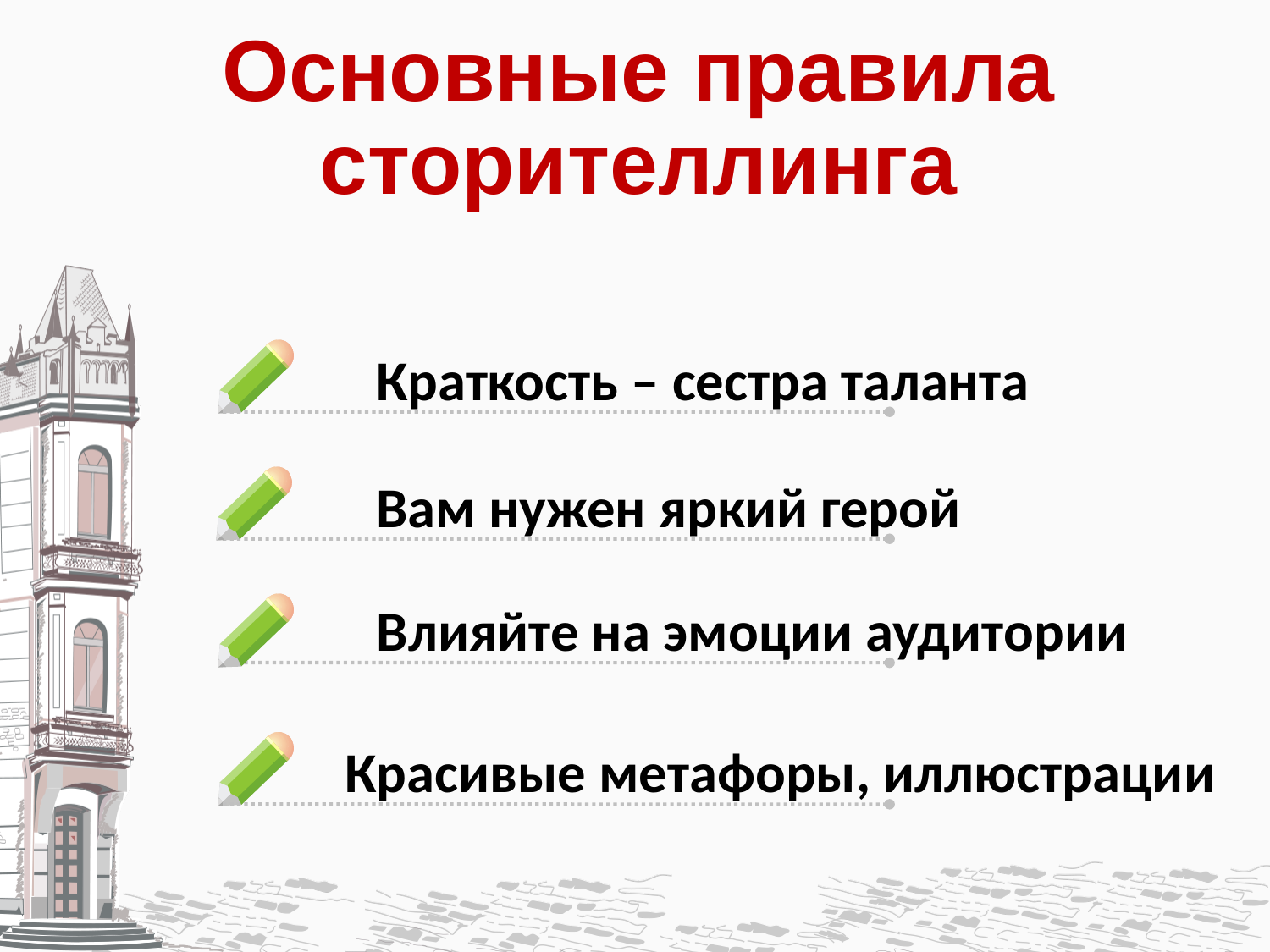

# Основные правила сторителлинга
Краткость – сестра таланта

Вам нужен яркий герой

Влияйте на эмоции аудитории

Красивые метафоры, иллюстрации